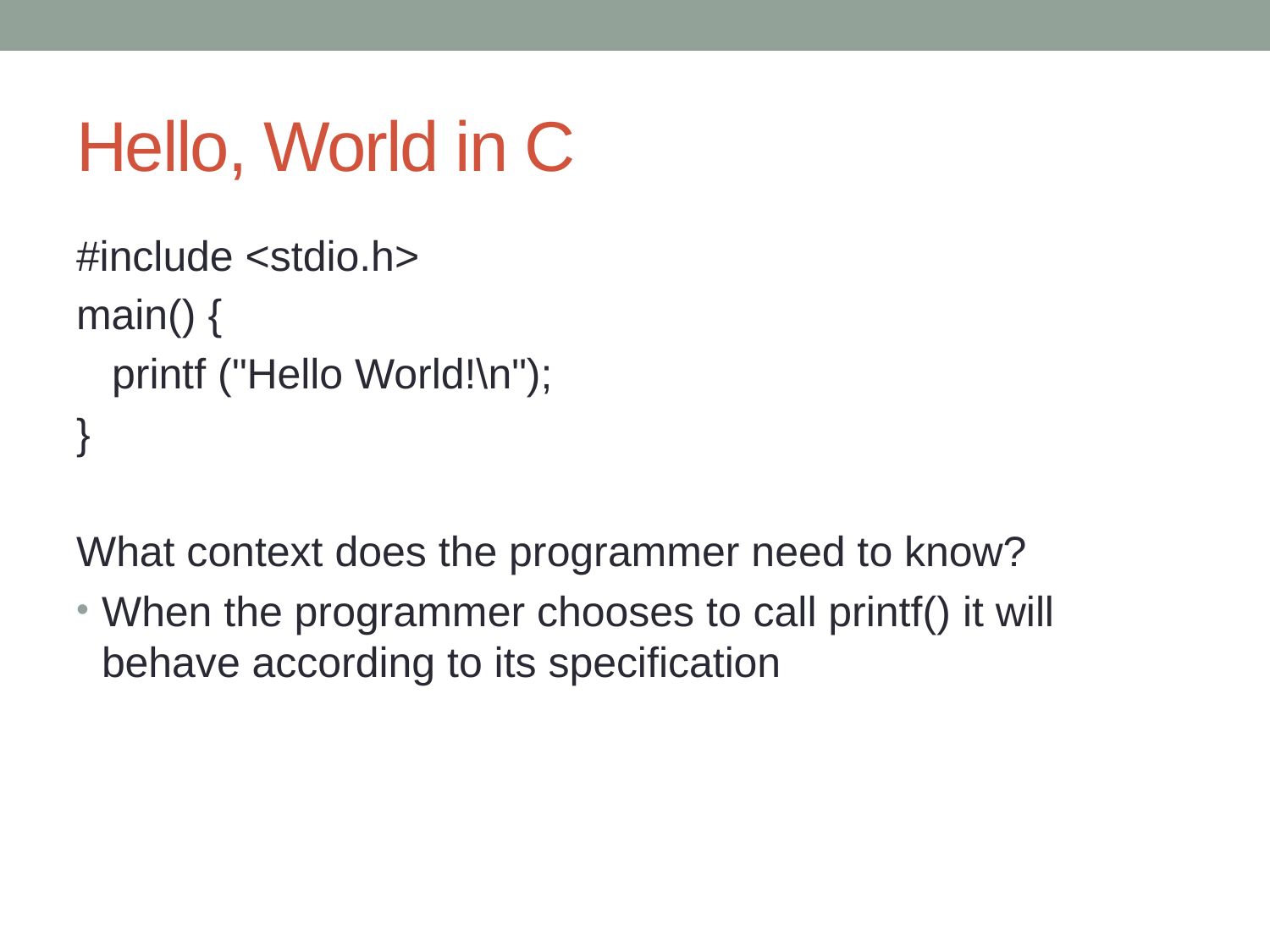

# Hello, World in C
#include <stdio.h>
main() {
   printf ("Hello World!\n");
}

What context does the programmer need to know?
When the programmer chooses to call printf() it will behave according to its specification